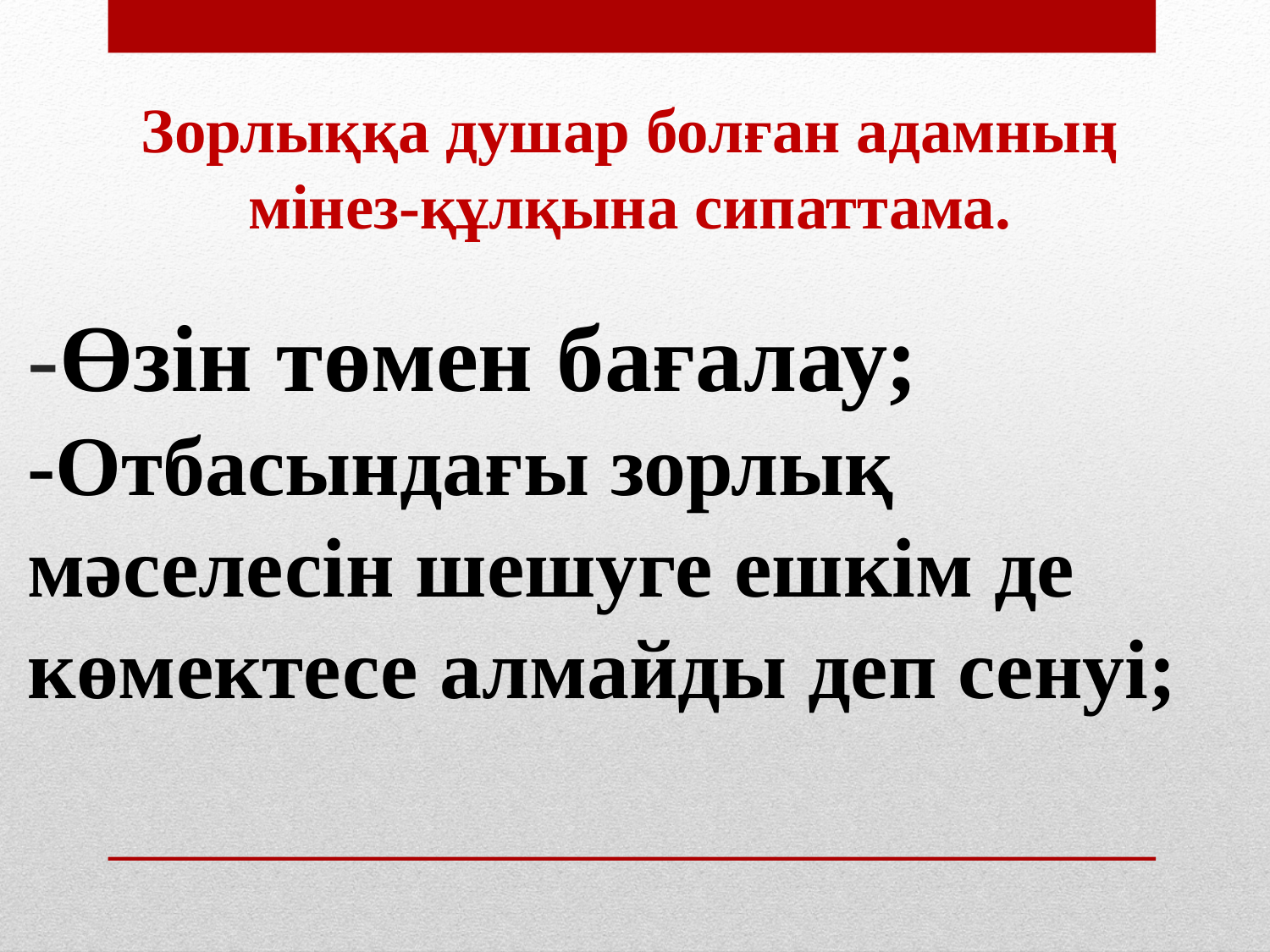

Зорлыққа душар болған адамның мінез-құлқына сипаттама.
# -Өзін төмен бағалау; -Отбасындағы зорлық мәселесін шешуге ешкім де көмектесе алмайды деп сенуі;